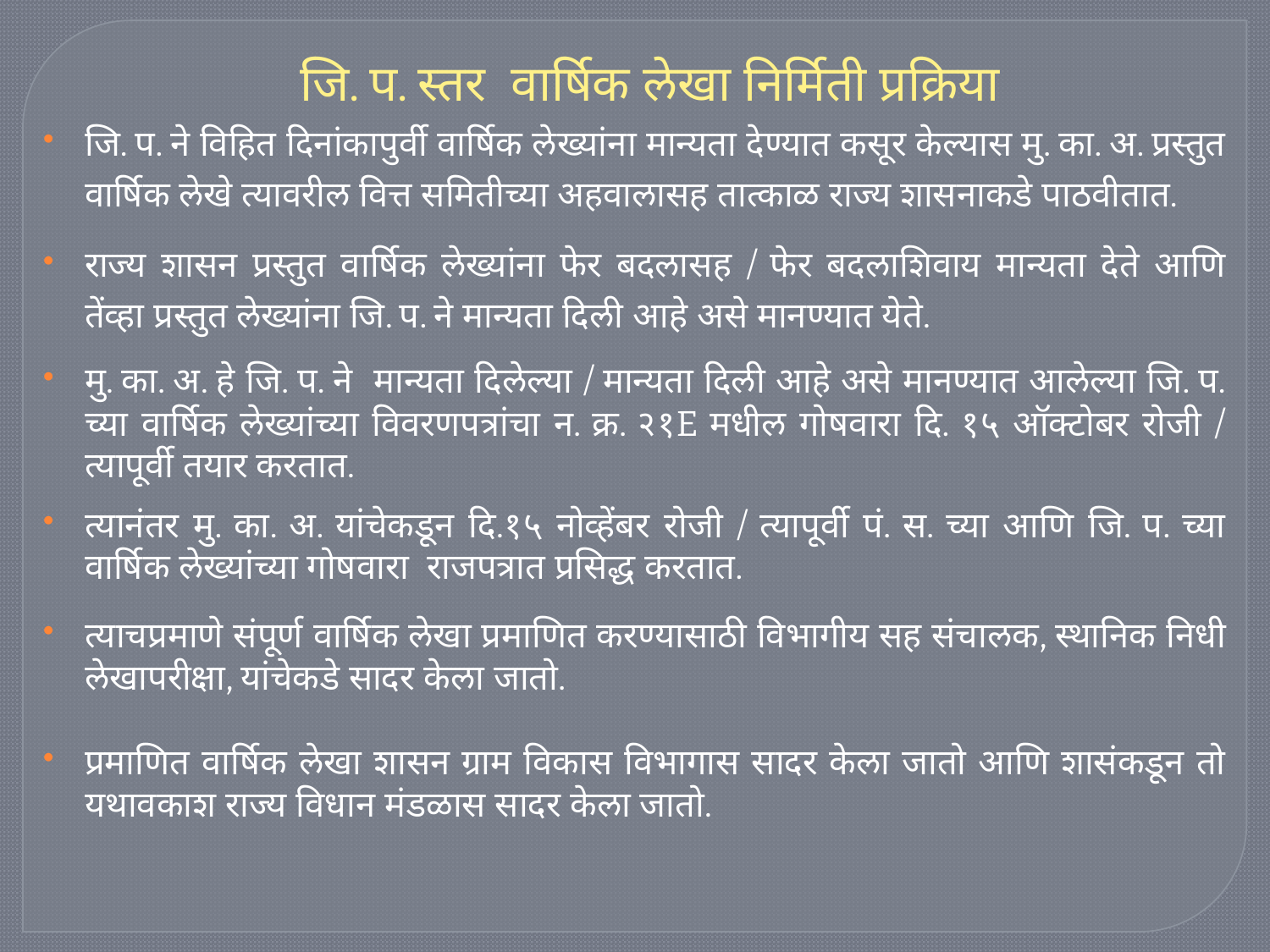

जि. प. स्तर  वार्षिक लेखा निर्मिती प्रक्रिया
जि. प. ने विहित दिनांकापुर्वी वार्षिक लेख्यांना मान्यता देण्यात कसूर केल्यास मु. का. अ. प्रस्तुत वार्षिक लेखे त्यावरील वित्त समितीच्या अहवालासह तात्काळ राज्य शासनाकडे पाठवीतात.

राज्य शासन प्रस्तुत वार्षिक लेख्यांना फेर बदलासह / फेर बदलाशिवाय मान्यता देते आणि तेंव्हा प्रस्तुत लेख्यांना जि. प. ने मान्यता दिली आहे असे मानण्यात येते.

मु. का. अ. हे जि. प. ने  मान्यता दिलेल्या / मान्यता दिली आहे असे मानण्यात आलेल्या जि. प. च्या वार्षिक लेख्यांच्या विवरणपत्रांचा न. क्र. २१E मधील गोषवारा दि. १५ ऑक्टोबर रोजी / त्यापूर्वी तयार करतात.

त्यानंतर मु. का. अ. यांचेकडून दि.१५ नोव्हेंबर रोजी / त्यापूर्वी पं. स. च्या आणि जि. प. च्या वार्षिक लेख्यांच्या गोषवारा  राजपत्रात प्रसिद्ध करतात.

त्याचप्रमाणे संपूर्ण वार्षिक लेखा प्रमाणित करण्यासाठी विभागीय सह संचालक, स्थानिक निधी लेखापरीक्षा, यांचेकडे सादर केला जातो.

प्रमाणित वार्षिक लेखा शासन ग्राम विकास विभागास सादर केला जातो आणि शासंकडून तो यथावकाश राज्य विधान मंडळास सादर केला जातो.